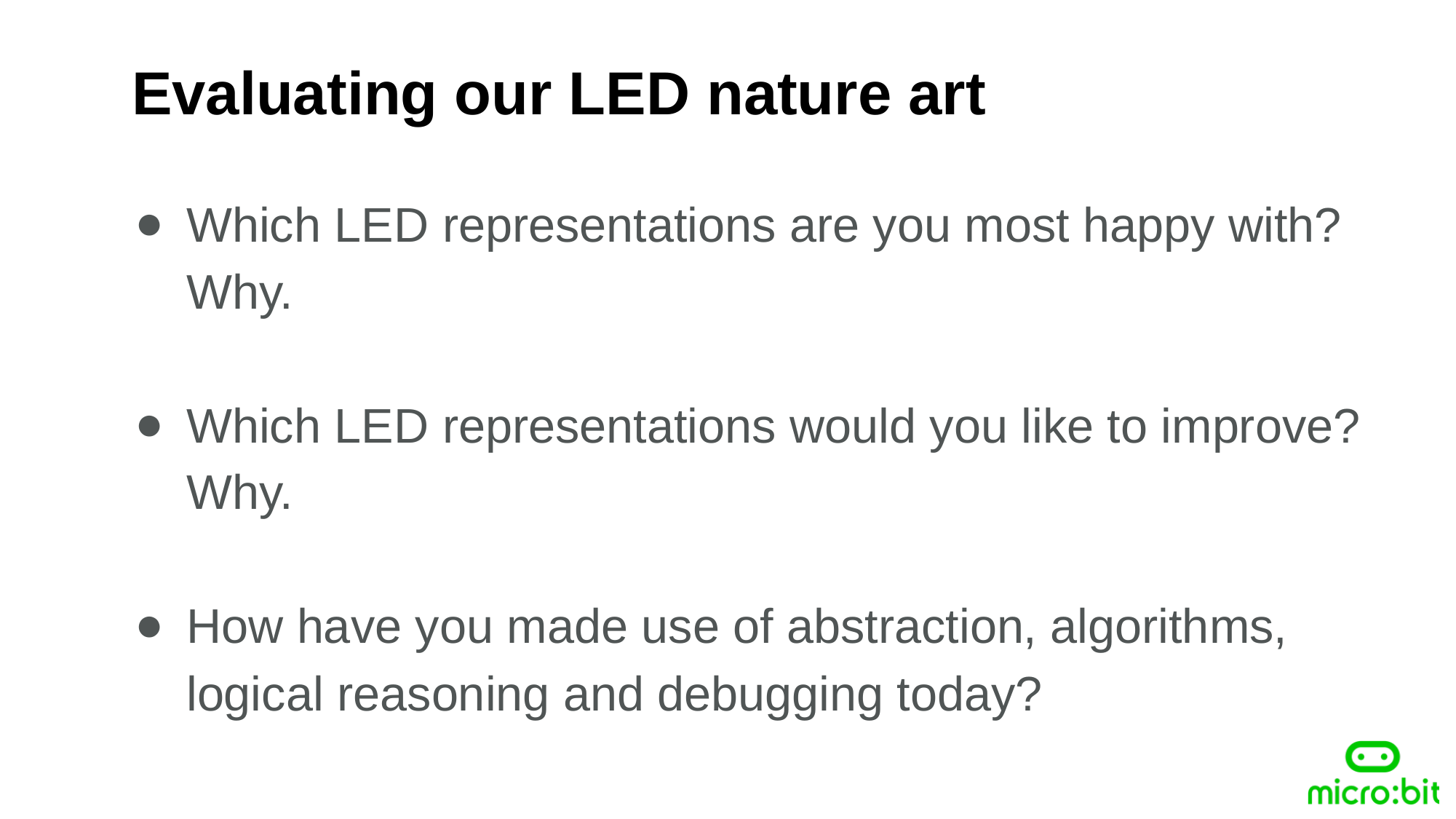

Evaluating our LED nature art

Which LED representations are you most happy with? Why.

Which LED representations would you like to improve? Why.

How have you made use of abstraction, algorithms, logical reasoning and debugging today?